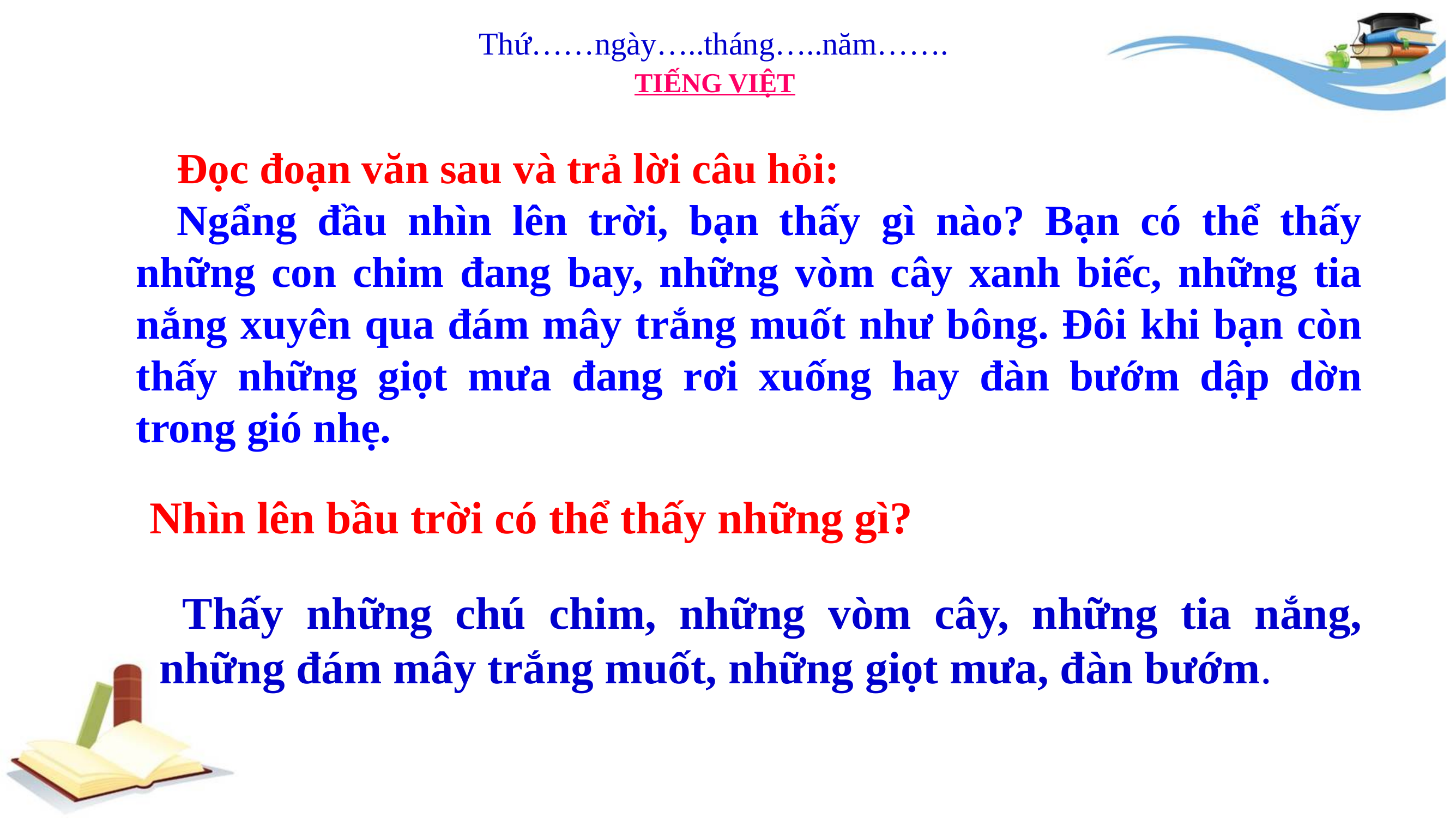

Thứ……ngày…..tháng…..năm…….
TIẾNG VIỆT
Đọc đoạn văn sau và trả lời câu hỏi:
Ngẩng đầu nhìn lên trời, bạn thấy gì nào? Bạn có thể thấy những con chim đang bay, những vòm cây xanh biếc, những tia nắng xuyên qua đám mây trắng muốt như bông. Đôi khi bạn còn thấy những giọt mưa đang rơi xuống hay đàn bướm dập dờn trong gió nhẹ.
Nhìn lên bầu trời có thể thấy những gì?
 Thấy những chú chim, những vòm cây, những tia nắng, những đám mây trắng muốt, những giọt mưa, đàn bướm.